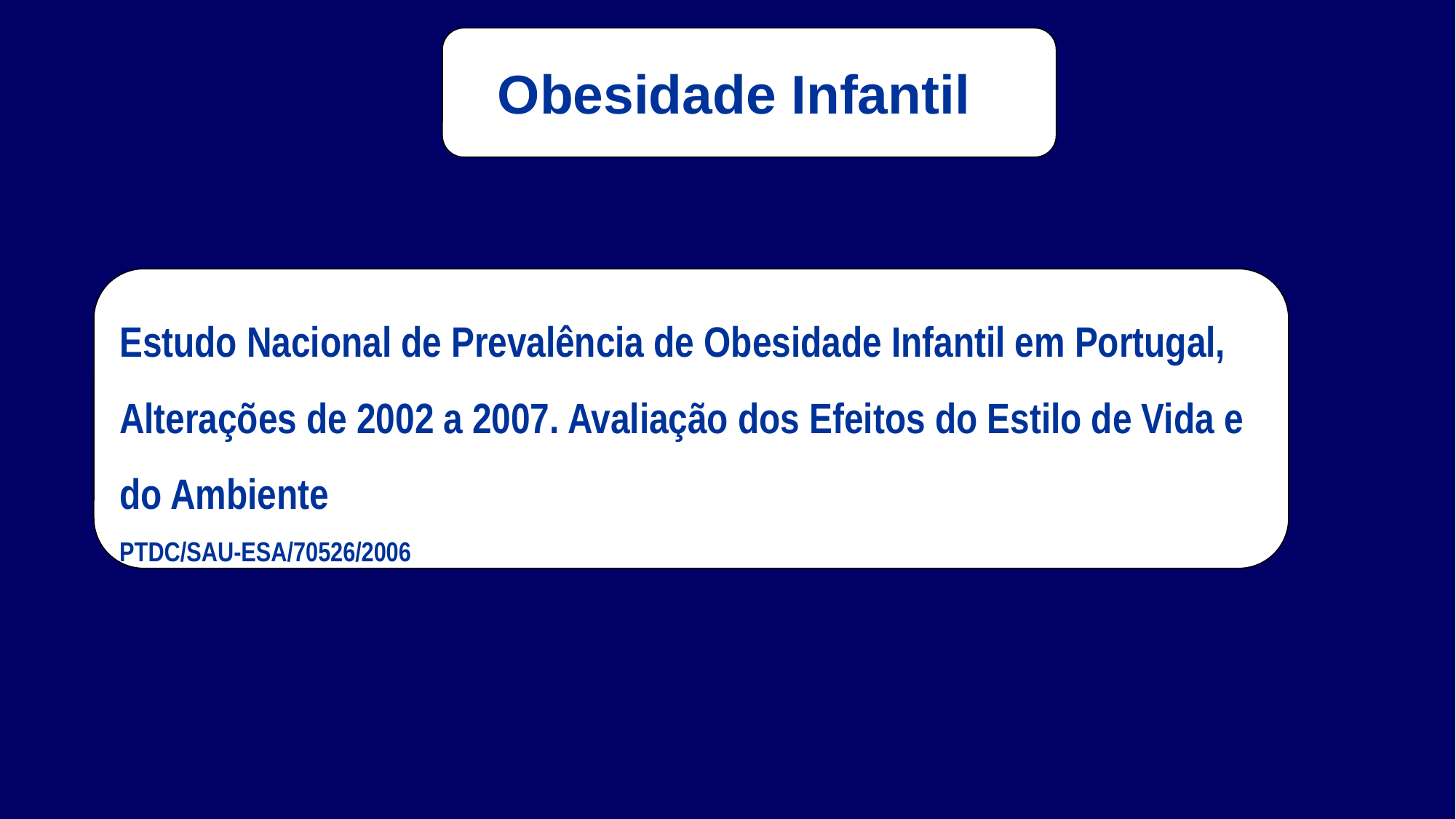

Obesidade Infantil
Estudo Nacional de Prevalência de Obesidade Infantil em Portugal, Alterações de 2002 a 2007. Avaliação dos Efeitos do Estilo de Vida e do Ambiente
PTDC/SAU-ESA/70526/2006